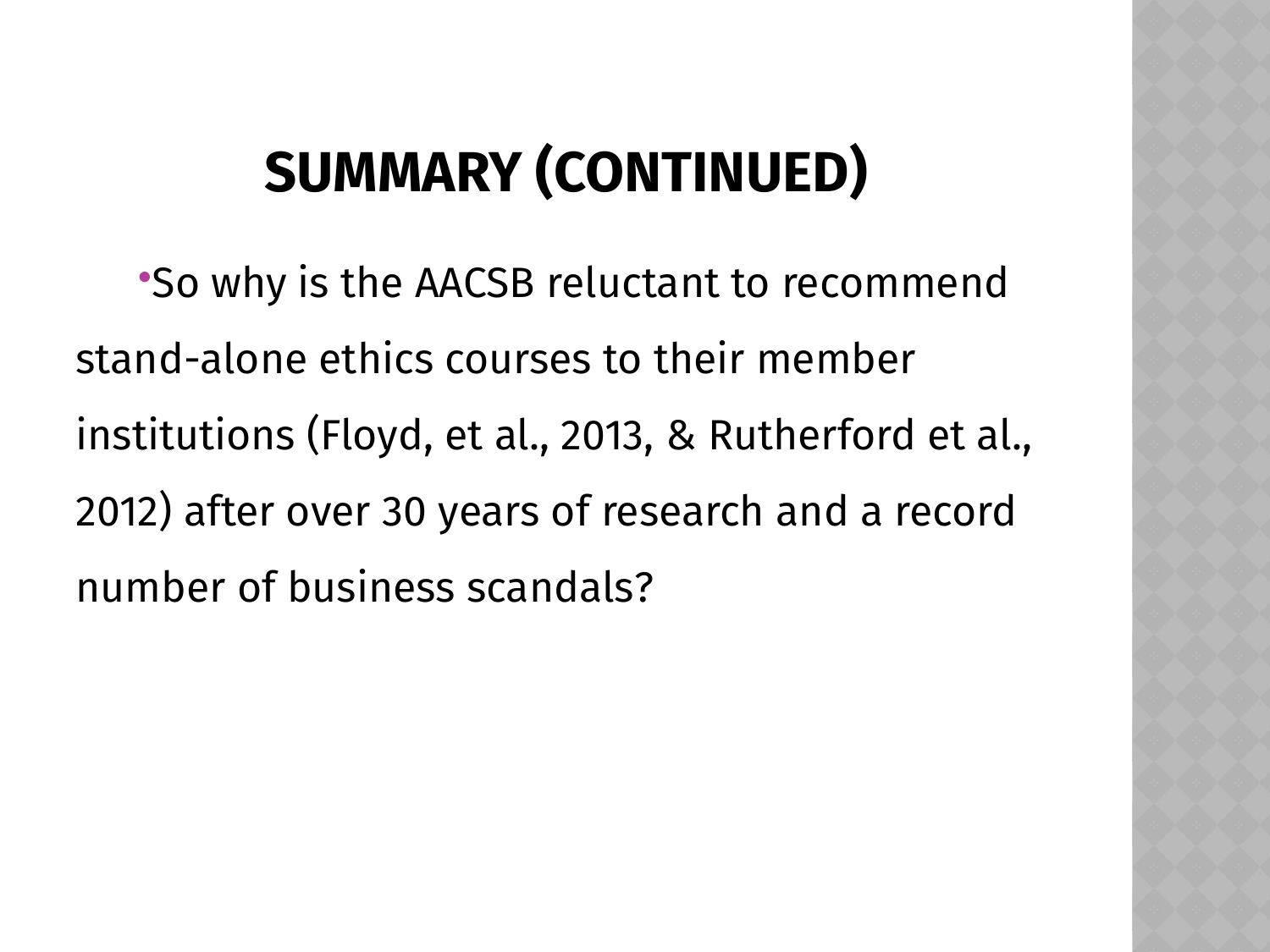

# Summary (continued)
So why is the AACSB reluctant to recommend stand-alone ethics courses to their member institutions (Floyd, et al., 2013, & Rutherford et al., 2012) after over 30 years of research and a record number of business scandals?